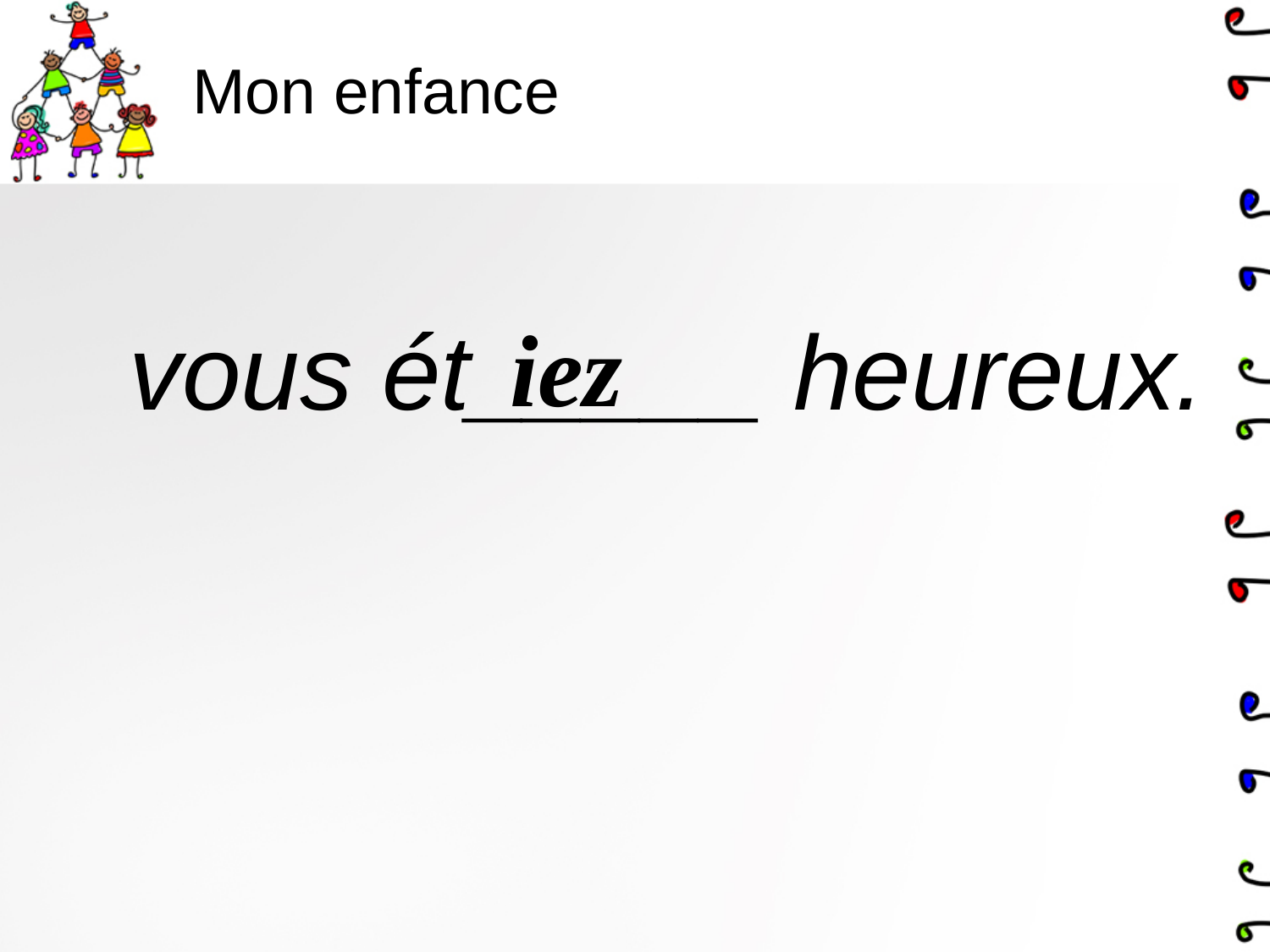

# Mon enfance
vous ét_____ heureux.
iez